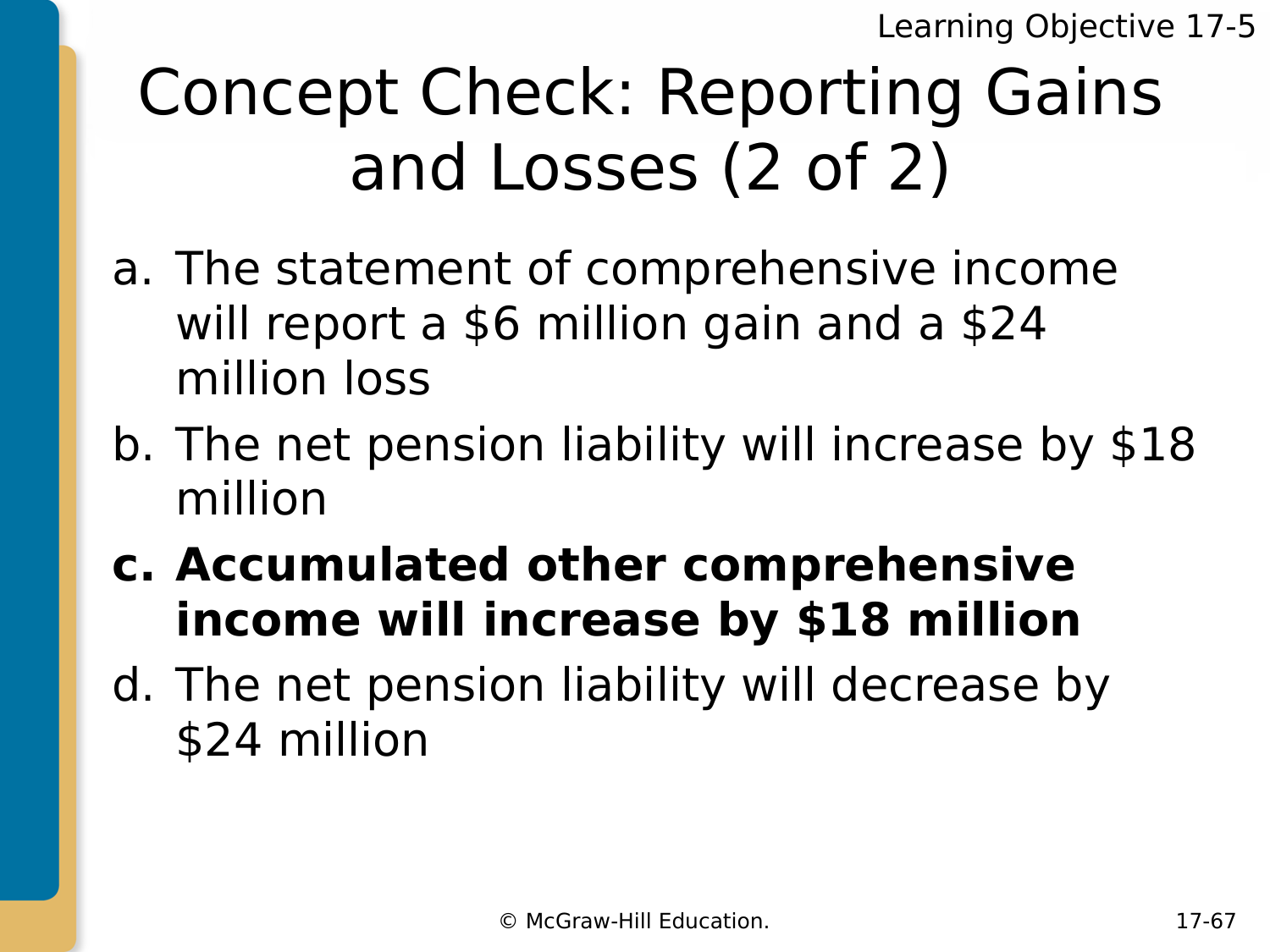

Learning Objective 17-5
# Concept Check: Reporting Gains and Losses (2 of 2)
The statement of comprehensive income will report a $6 million gain and a $24 million loss
The net pension liability will increase by $18 million
Accumulated other comprehensive income will increase by $18 million
The net pension liability will decrease by $24 million